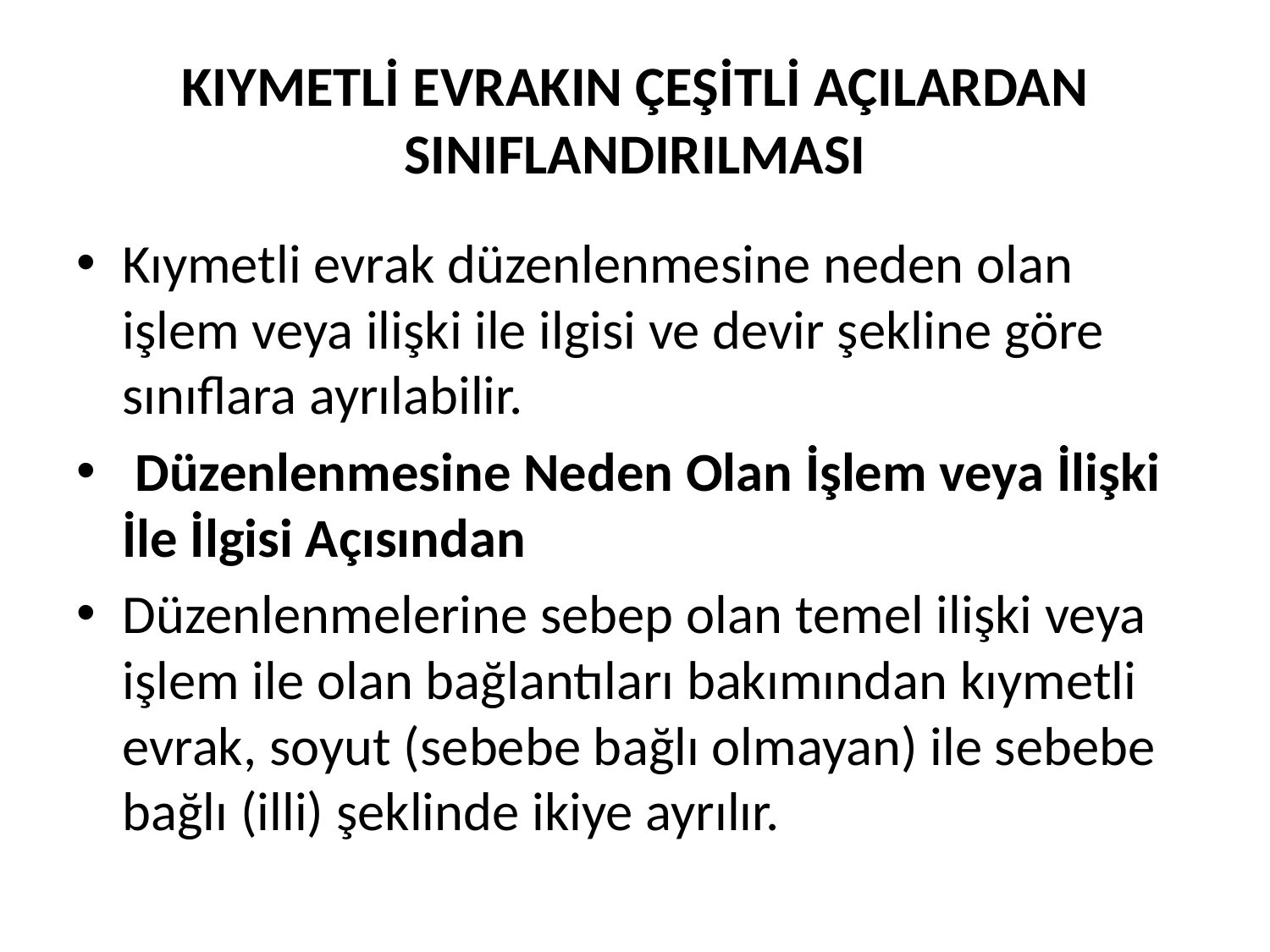

# KIYMETLİ EVRAKIN ÇEŞİTLİ AÇILARDAN SINIFLANDIRILMASI
Kıymetli evrak düzenlenmesine neden olan işlem veya ilişki ile ilgisi ve devir şekline göre sınıflara ayrılabilir.
 Düzenlenmesine Neden Olan İşlem veya İlişki İle İlgisi Açısından
Düzenlenmelerine sebep olan temel ilişki veya işlem ile olan bağlantıları bakımından kıymetli evrak, soyut (sebebe bağlı olmayan) ile sebebe bağlı (illi) şeklinde ikiye ayrılır.